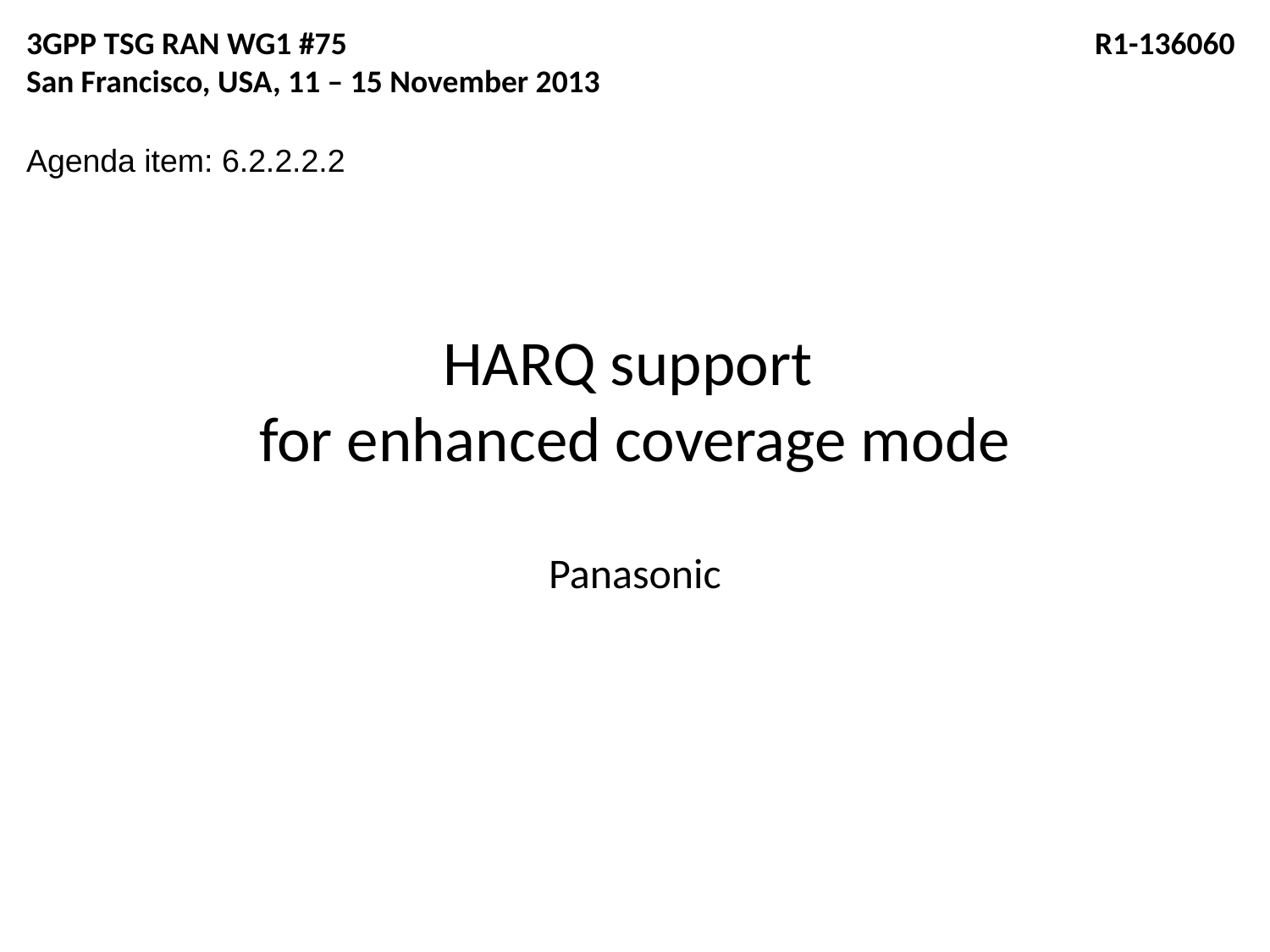

3GPP TSG RAN WG1 #75					                         R1-136060
San Francisco, USA, 11 – 15 November 2013
Agenda item: 6.2.2.2.2
# HARQ support for enhanced coverage mode
Panasonic